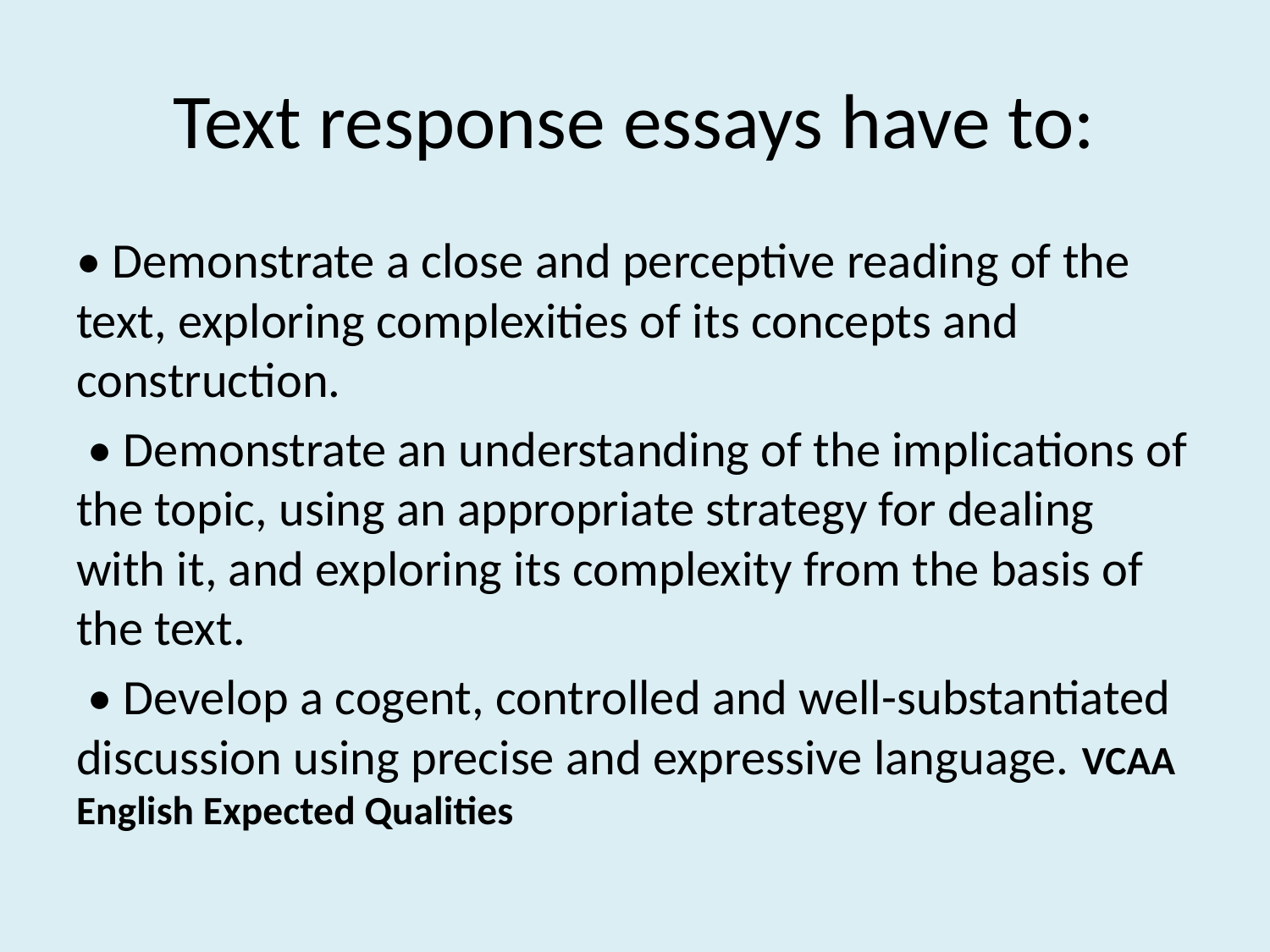

# Text response essays have to:
• Demonstrate a close and perceptive reading of the text, exploring complexities of its concepts and construction.
 • Demonstrate an understanding of the implications of the topic, using an appropriate strategy for dealing with it, and exploring its complexity from the basis of the text.
 • Develop a cogent, controlled and well-substantiated discussion using precise and expressive language. VCAA English Expected Qualities